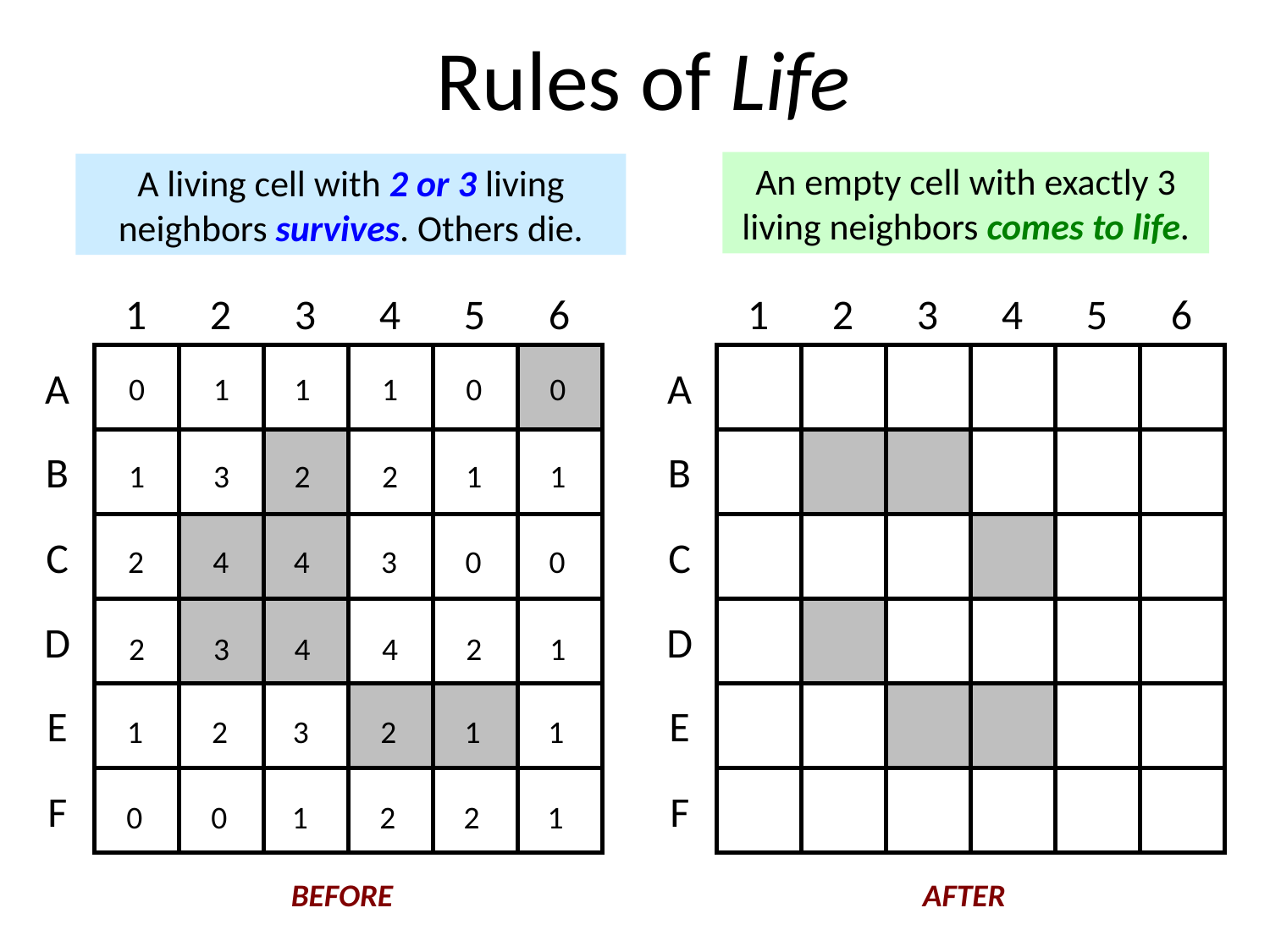

Rules of Life
An empty cell with exactly 3 living neighbors comes to life.
A living cell with 2 or 3 living neighbors survives. Others die.
1
2
3
4
5
6
1
2
3
4
5
6

A
A
0
1
1
1
0
0

B
B
1
3
2
2
1
1

C
C
2
4
4
3
0
0

D
D
2
3
4
4
2
1

E
E
1
2
3
2
1
1

F
F
0
0
1
2
2
1
AFTER
BEFORE